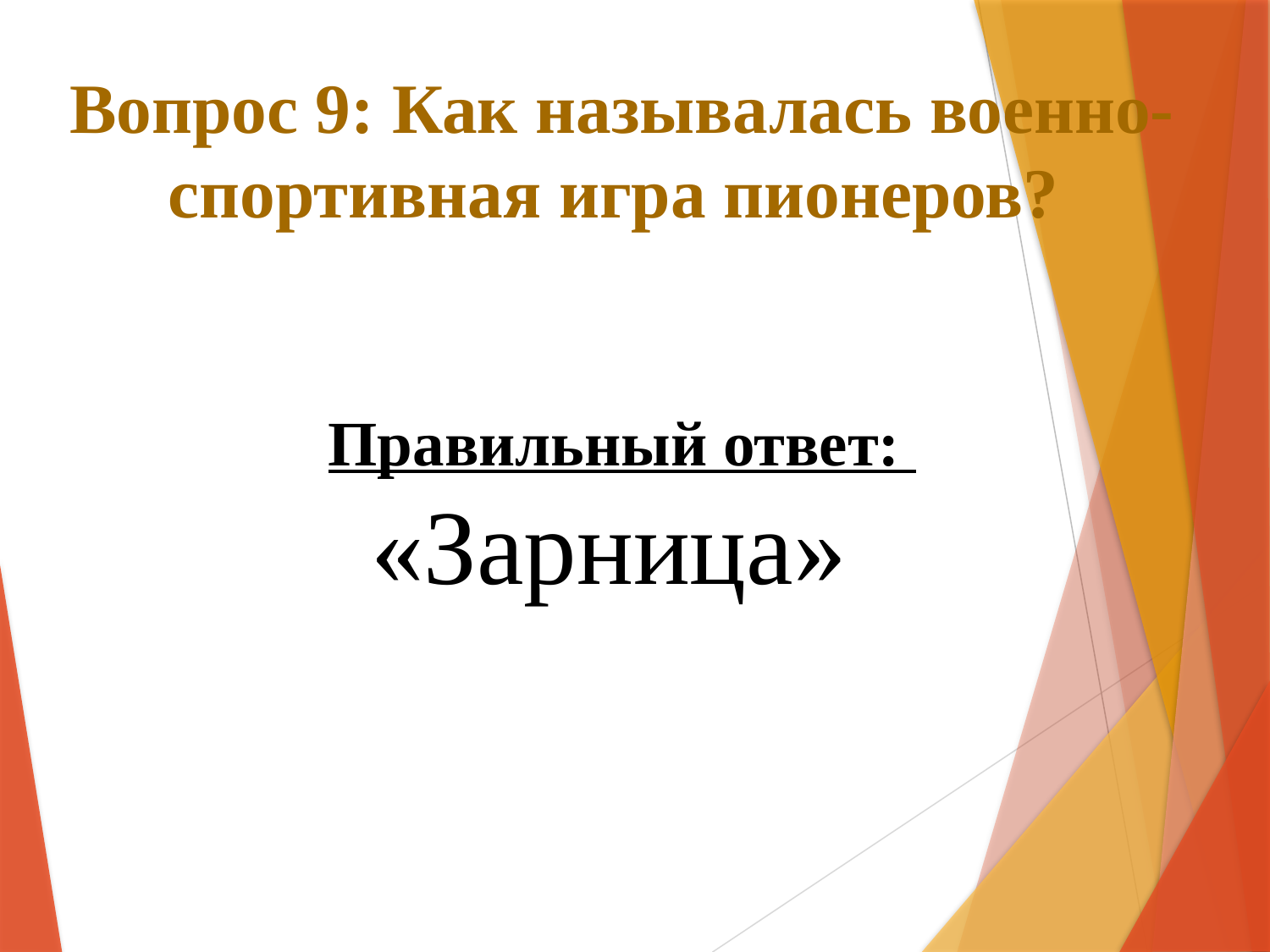

# Вопрос 9: Как называлась военно-спортивная игра пионеров?
Правильный ответ:
«Зарница»